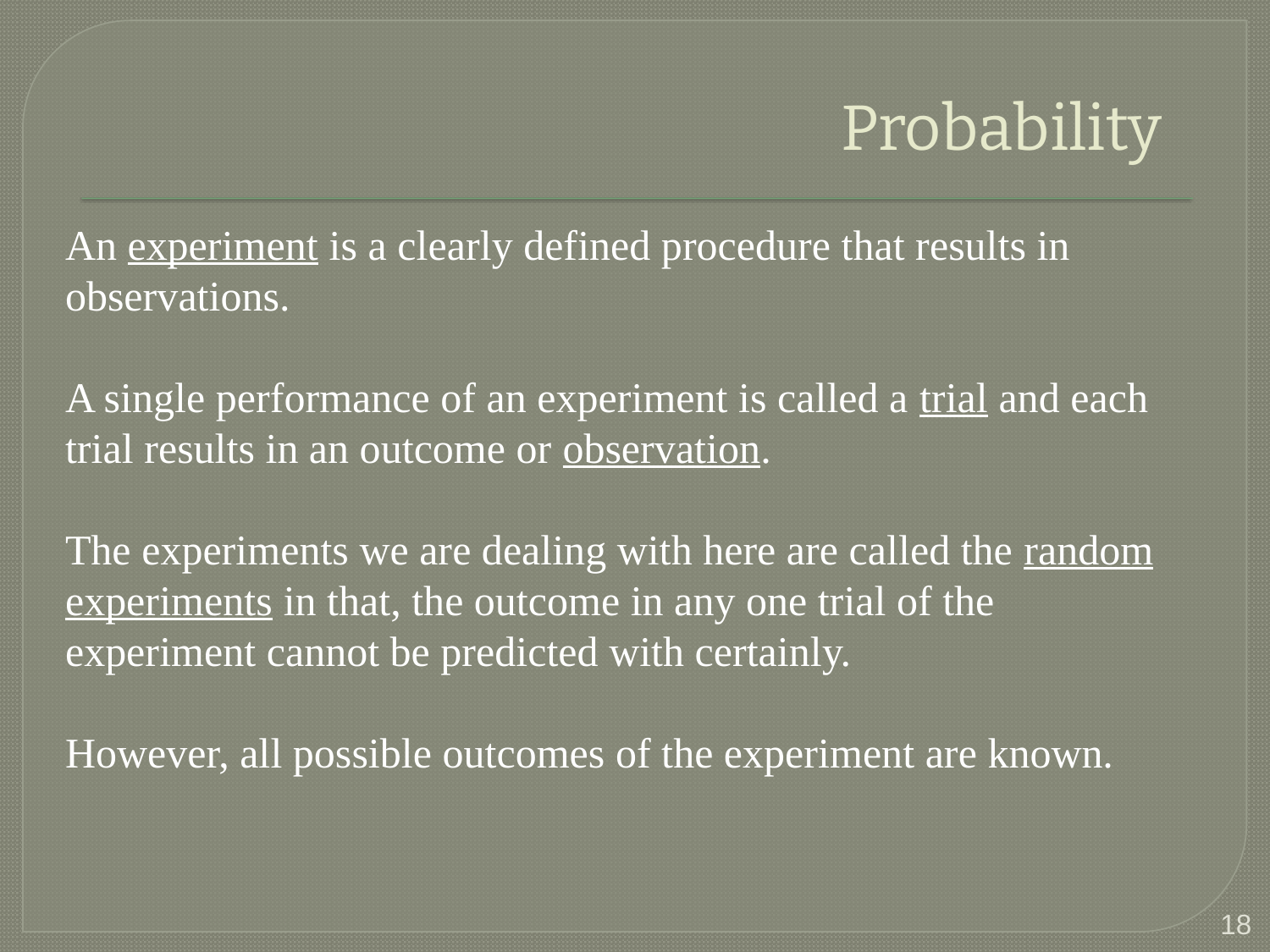

# Probability
An experiment is a clearly defined procedure that results in observations.

A single performance of an experiment is called a trial and each trial results in an outcome or observation.

The experiments we are dealing with here are called the random experiments in that, the outcome in any one trial of the experiment cannot be predicted with certainly.

However, all possible outcomes of the experiment are known.
18